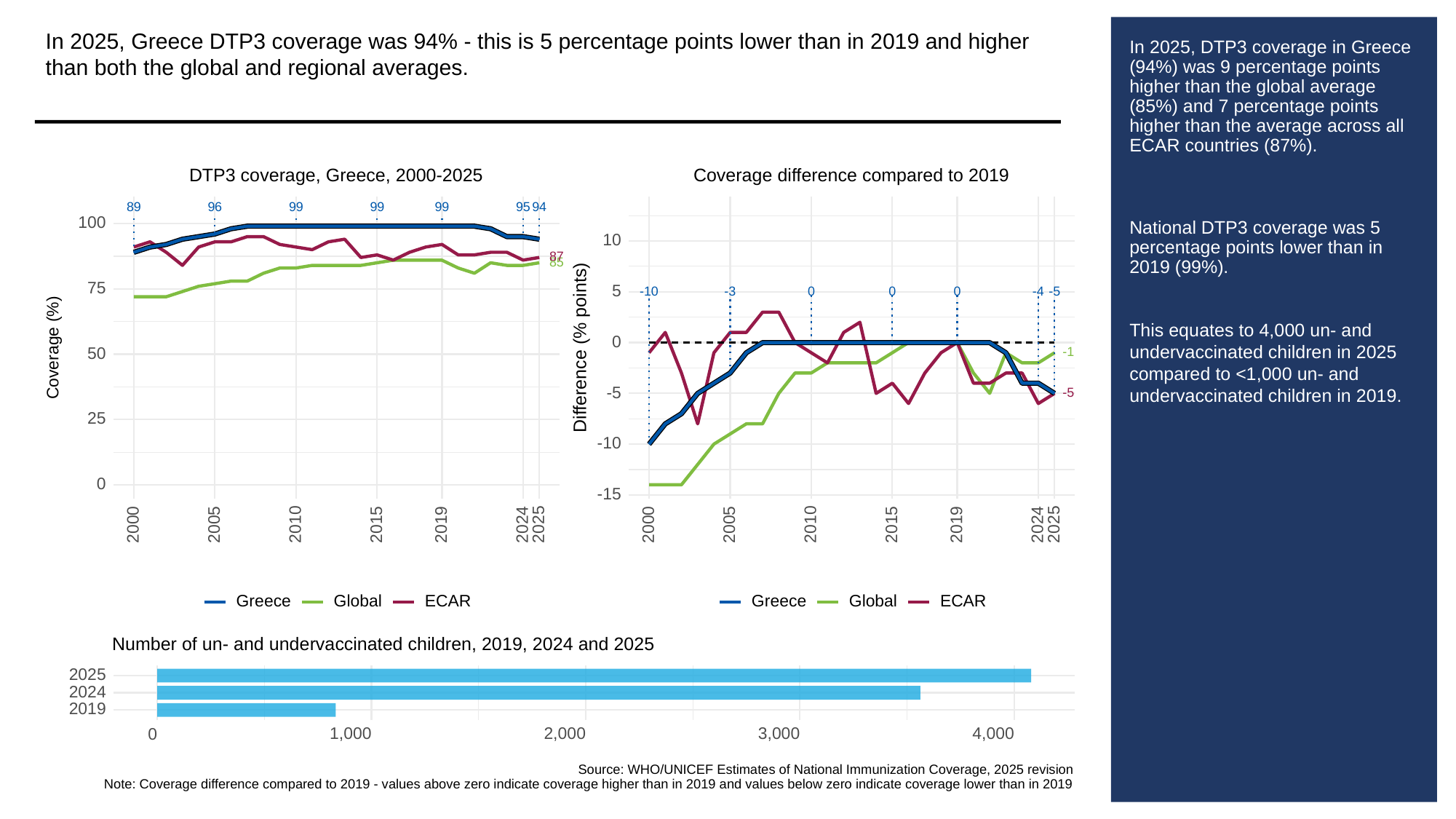

In 2025, Greece DTP3 coverage was 94% - this is 5 percentage points lower than in 2019 and higher than both the global and regional averages.
# In 2025, DTP3 coverage in Greece (94%) was 9 percentage points higher than the global average (85%) and 7 percentage points higher than the average across all ECAR countries (87%).

National DTP3 coverage was 5 percentage points lower than in 2019 (99%).

This equates to 4,000 un- and undervaccinated children in 2025 compared to <1,000 un- and undervaccinated children in 2019.

DTP3 coverage, Greece, 2000-2025
Coverage difference compared to 2019

89
96
99
99
99
95
94

100

10

87

85

75
5
-3
-10
0
0
0
-5
-4

0
Difference (% points)
Coverage (%)

50
-1

-5
-5

25

-10

0

-15

2000
2005
2010
2015
2019
2024
2025
2000
2005
2010
2015
2019
2024
2025
Greece
Global
ECAR
Greece
Global
ECAR

Number of un- and undervaccinated children, 2019, 2024 and 2025

2025

2024

2019

1,000
2,000
3,000
4,000
0
Source: WHO/UNICEF Estimates of National Immunization Coverage, 2025 revision
Note: Coverage difference compared to 2019 - values above zero indicate coverage higher than in 2019 and values below zero indicate coverage lower than in 2019